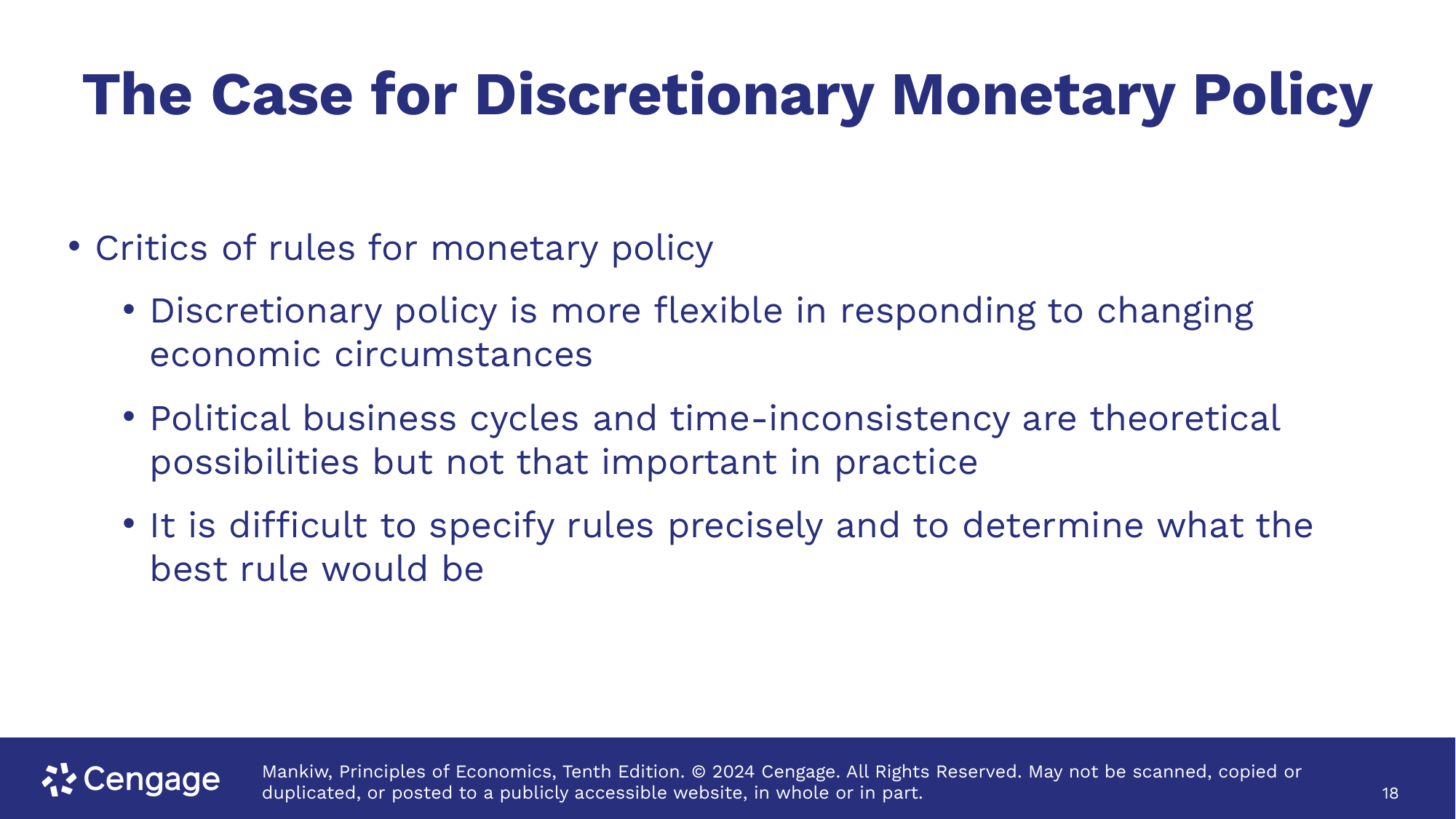

# The Case for Discretionary Monetary Policy
Critics of rules for monetary policy
Discretionary policy is more flexible in responding to changing economic circumstances
Political business cycles and time-inconsistency are theoretical possibilities but not that important in practice
It is difficult to specify rules precisely and to determine what the best rule would be